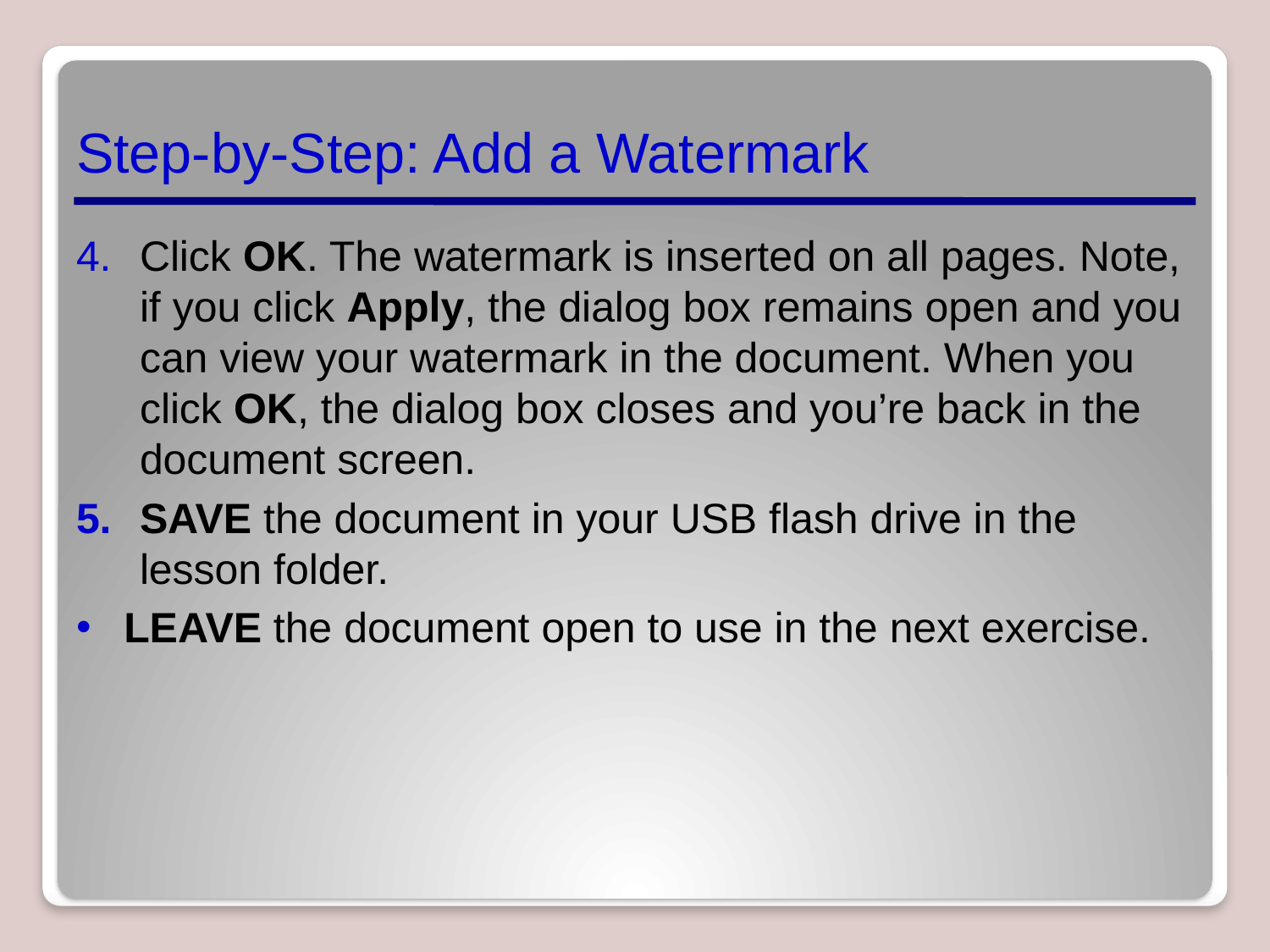

# Step-by-Step: Add a Watermark
Click OK. The watermark is inserted on all pages. Note, if you click Apply, the dialog box remains open and you can view your watermark in the document. When you click OK, the dialog box closes and you’re back in the document screen.
SAVE the document in your USB flash drive in the lesson folder.
LEAVE the document open to use in the next exercise.